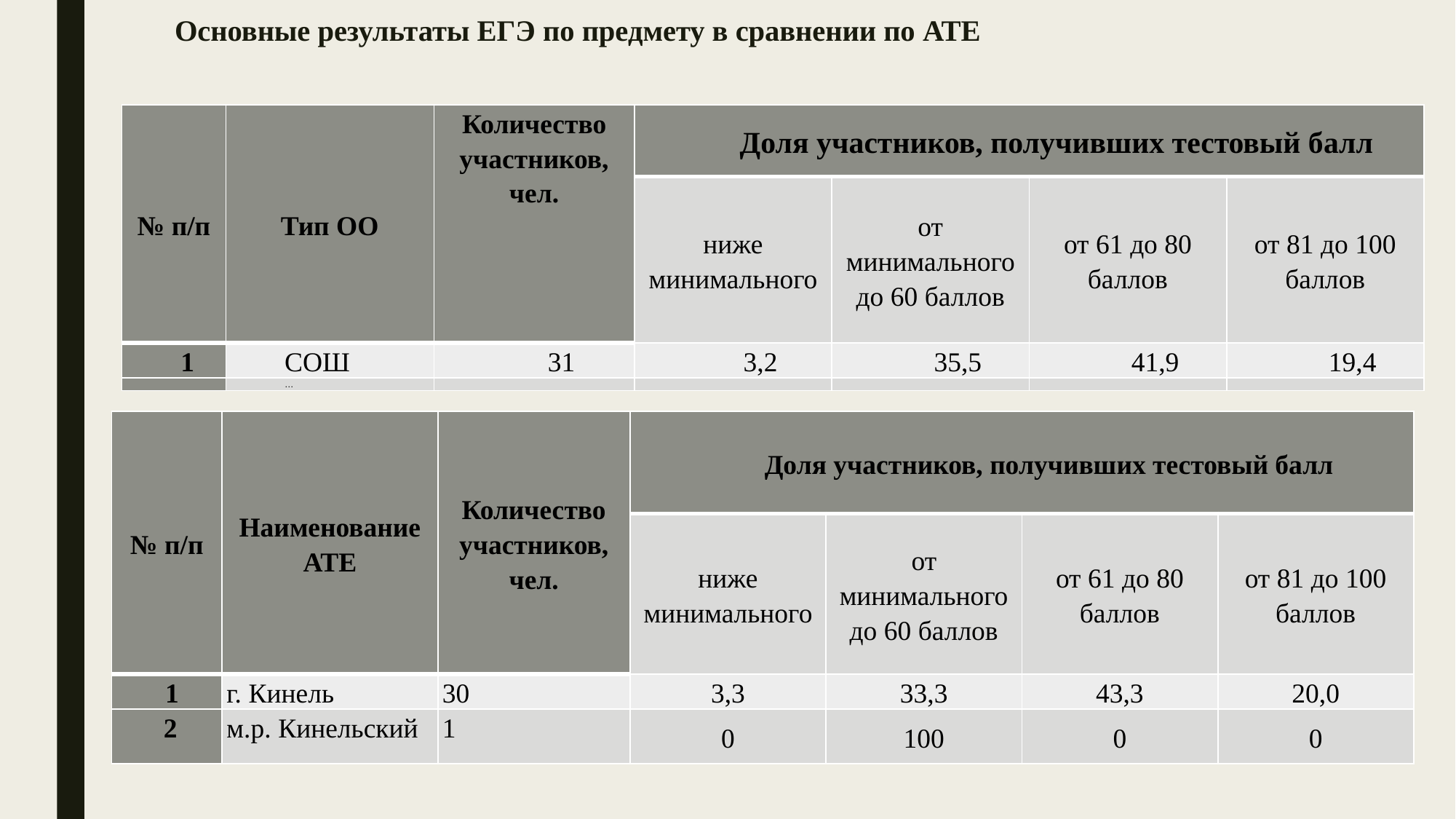

# Основные результаты ЕГЭ по предмету в сравнении по АТЕ
| № п/п | Тип ОО | Количество участников, чел. | Доля участников, получивших тестовый балл |  |  |  |
| --- | --- | --- | --- | --- | --- | --- |
|  |  |  | ниже минимального | от минимального до 60 баллов | от 61 до 80 баллов | от 81 до 100 баллов |
| 1 | СОШ | 31 | 3,2 | 35,5 | 41,9 | 19,4 |
|  | … |  |  |  |  |  |
| № п/п | Наименование АТЕ | Количество участников, чел. | Доля участников, получивших тестовый балл |  |  |  |
| --- | --- | --- | --- | --- | --- | --- |
|  |  |  | ниже минимального | от минимального до 60 баллов | от 61 до 80 баллов | от 81 до 100 баллов |
| 1 | г. Кинель | 30 | 3,3 | 33,3 | 43,3 | 20,0 |
| 2 | м.р. Кинельский | 1 | 0 | 100 | 0 | 0 |